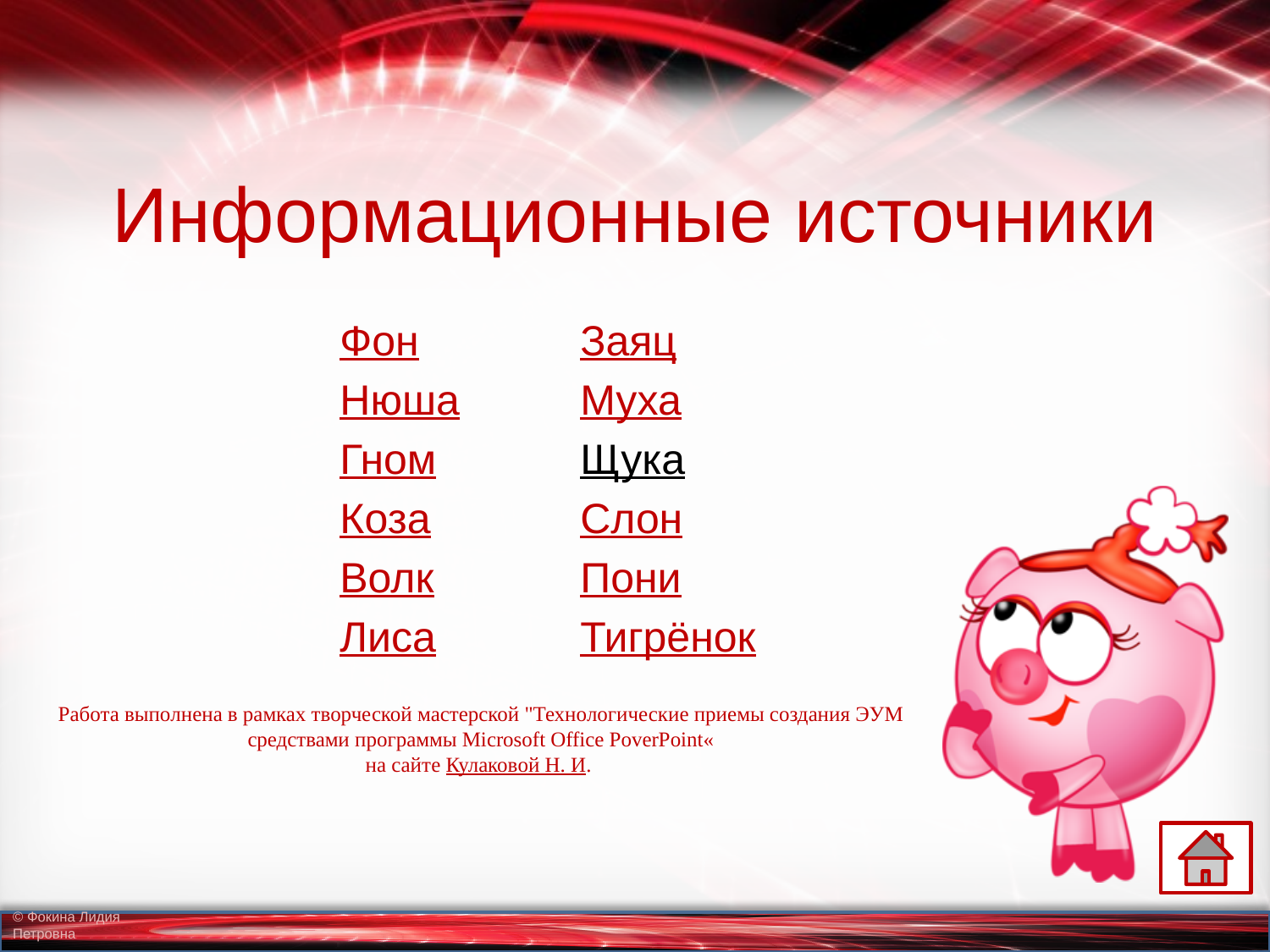

# Информационные источники
Фон
Нюша
Гном
Коза
Волк
Лиса
Заяц
Муха
Щука
Слон
Пони
Тигрёнок
Работа выполнена в рамках творческой мастерской "Технологические приемы создания ЭУМ средствами программы Microsoft Office PoverPoint«
на сайте Кулаковой Н. И.